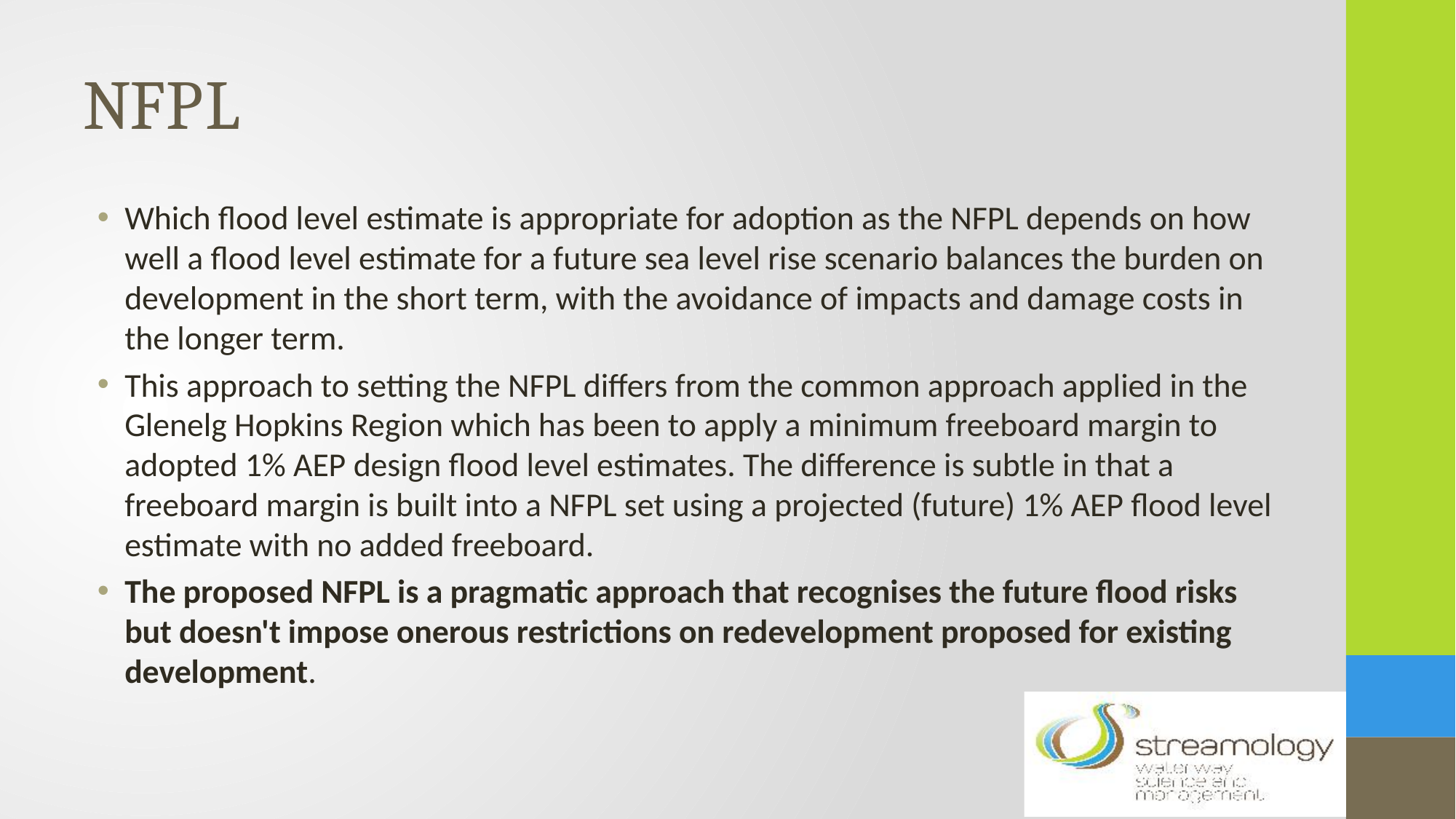

# NFPL
Which flood level estimate is appropriate for adoption as the NFPL depends on how well a flood level estimate for a future sea level rise scenario balances the burden on development in the short term, with the avoidance of impacts and damage costs in the longer term.
This approach to setting the NFPL differs from the common approach applied in the Glenelg Hopkins Region which has been to apply a minimum freeboard margin to adopted 1% AEP design flood level estimates. The difference is subtle in that a freeboard margin is built into a NFPL set using a projected (future) 1% AEP flood level estimate with no added freeboard.
The proposed NFPL is a pragmatic approach that recognises the future flood risks but doesn't impose onerous restrictions on redevelopment proposed for existing development.